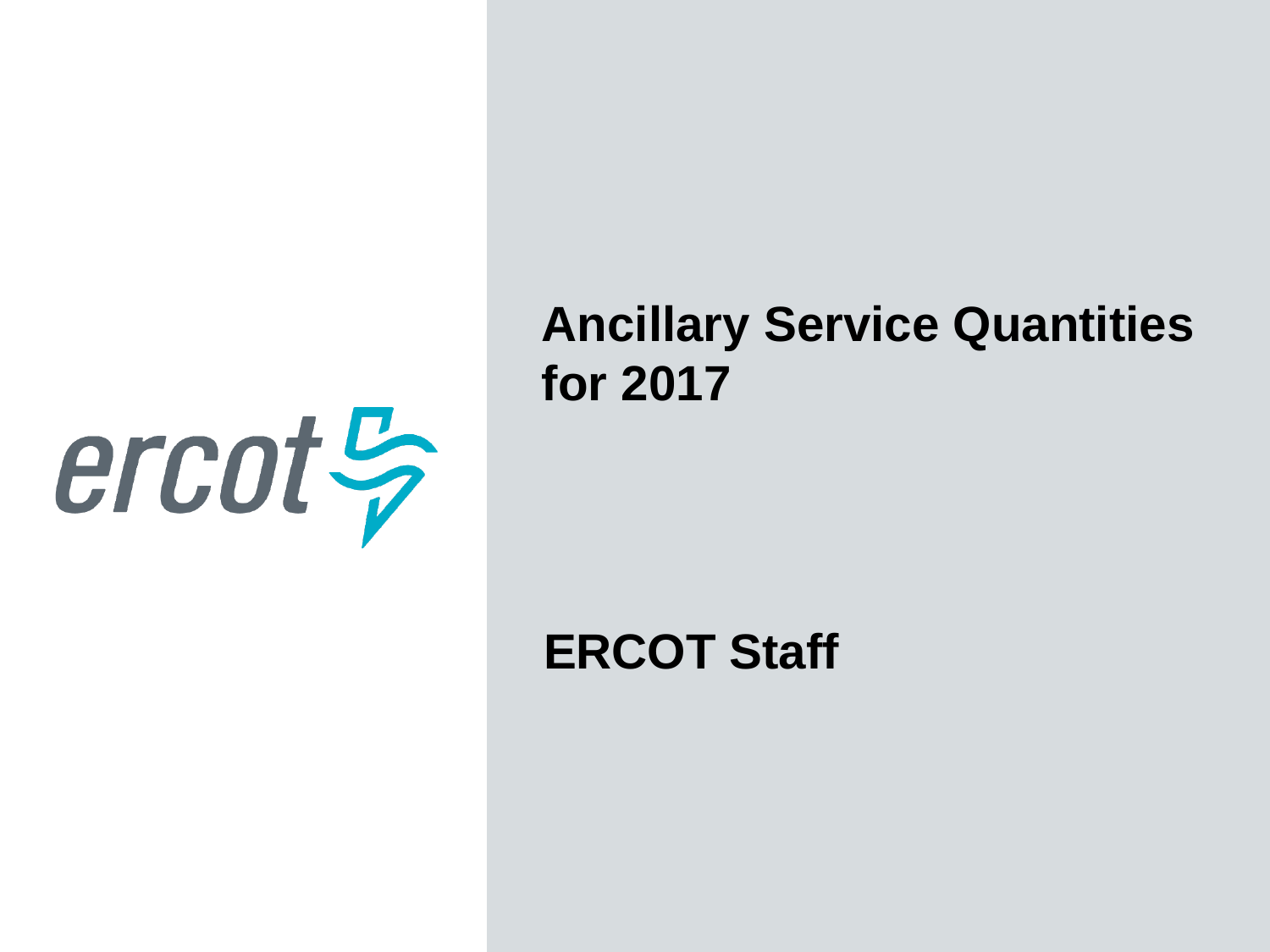

Ancillary Service Quantities for 2017
ERCOT Staff